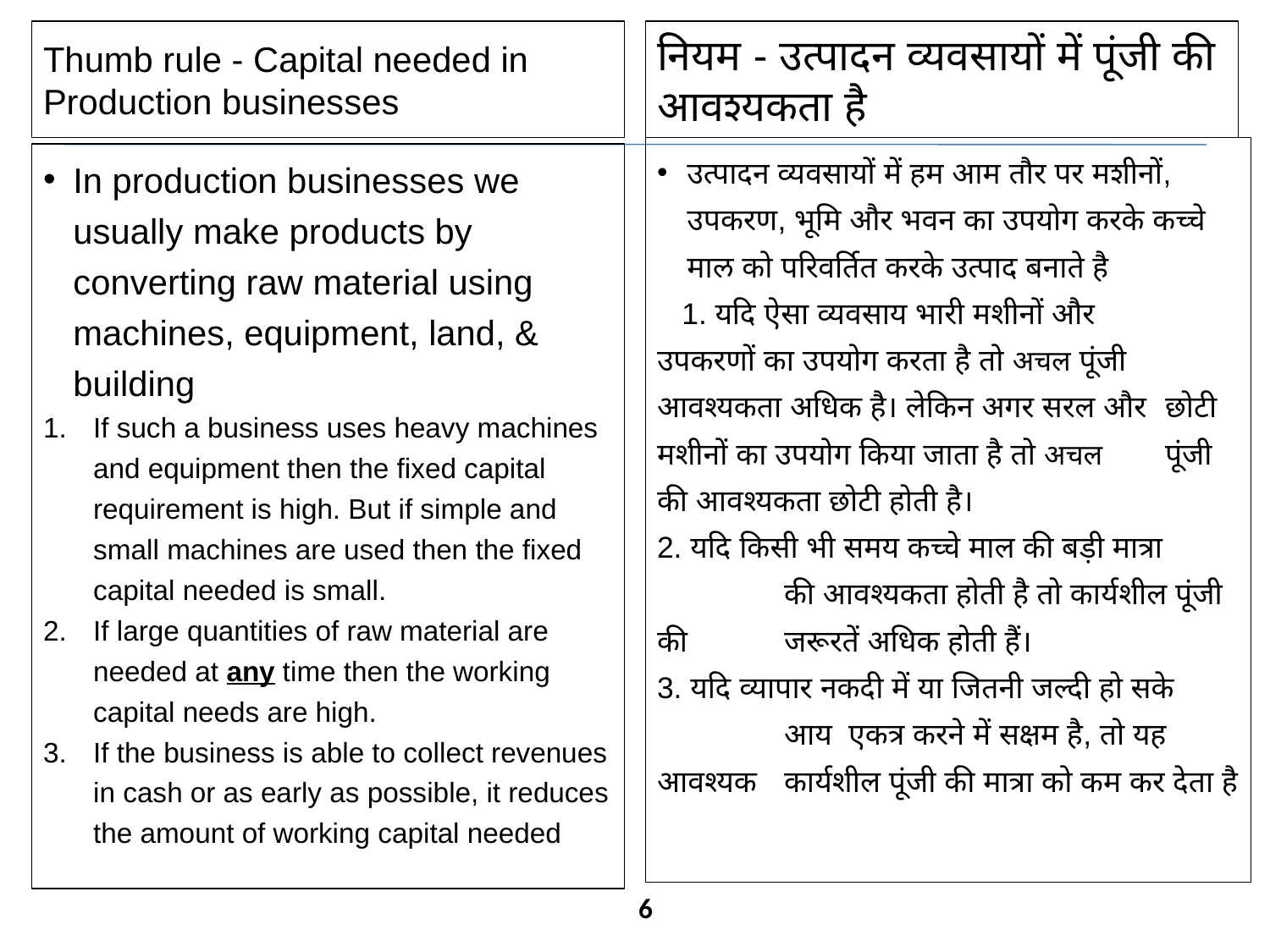

Thumb rule - Capital needed in Production businesses
नियम - उत्पादन व्यवसायों में पूंजी की आवश्यकता है
उत्पादन व्यवसायों में हम आम तौर पर मशीनों, उपकरण, भूमि और भवन का उपयोग करके कच्चे माल को परिवर्तित करके उत्पाद बनाते है
   1. यदि ऐसा व्यवसाय भारी मशीनों और 	उपकरणों का उपयोग करता है तो अचल पूंजी 	आवश्यकता अधिक है। लेकिन अगर सरल और 	छोटी मशीनों का उपयोग किया जाता है तो अचल 	पूंजी की आवश्यकता छोटी होती है।
2. यदि किसी भी समय कच्चे माल की बड़ी मात्रा 	की आवश्यकता होती है तो कार्यशील पूंजी की 	जरूरतें अधिक होती हैं।
3. यदि व्यापार नकदी में या जितनी जल्दी हो सके 	आय  एकत्र करने में सक्षम है, तो यह आवश्यक 	कार्यशील पूंजी की मात्रा को कम कर देता है

In production businesses we usually make products by converting raw material using machines, equipment, land, & building
If such a business uses heavy machines and equipment then the fixed capital requirement is high. But if simple and small machines are used then the fixed capital needed is small.
If large quantities of raw material are needed at any time then the working capital needs are high.
If the business is able to collect revenues in cash or as early as possible, it reduces the amount of working capital needed
6